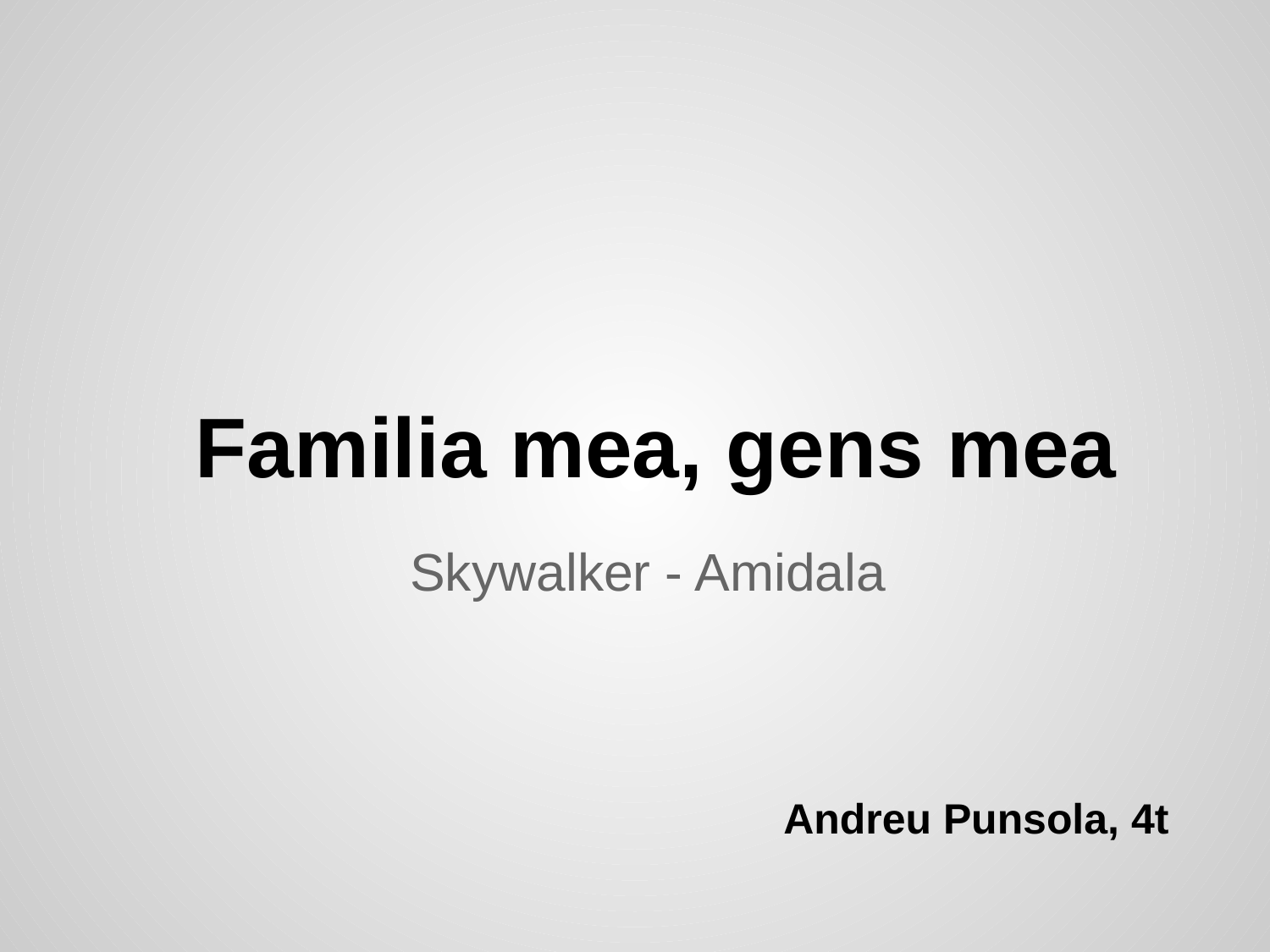

# Familia mea, gens mea
Skywalker - Amidala
Andreu Punsola, 4t